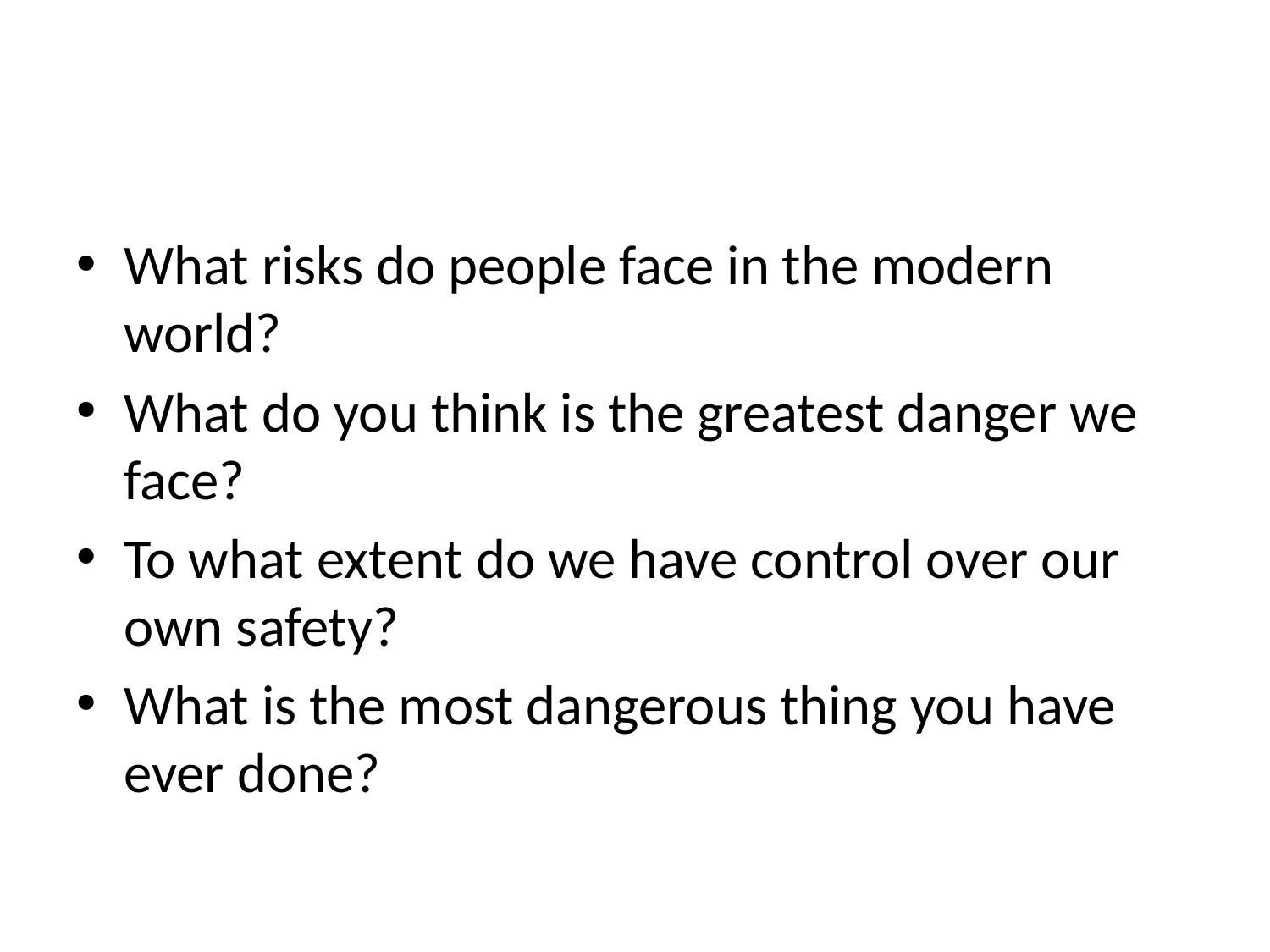

#
What risks do people face in the modern world?
What do you think is the greatest danger we face?
To what extent do we have control over our own safety?
What is the most dangerous thing you have ever done?